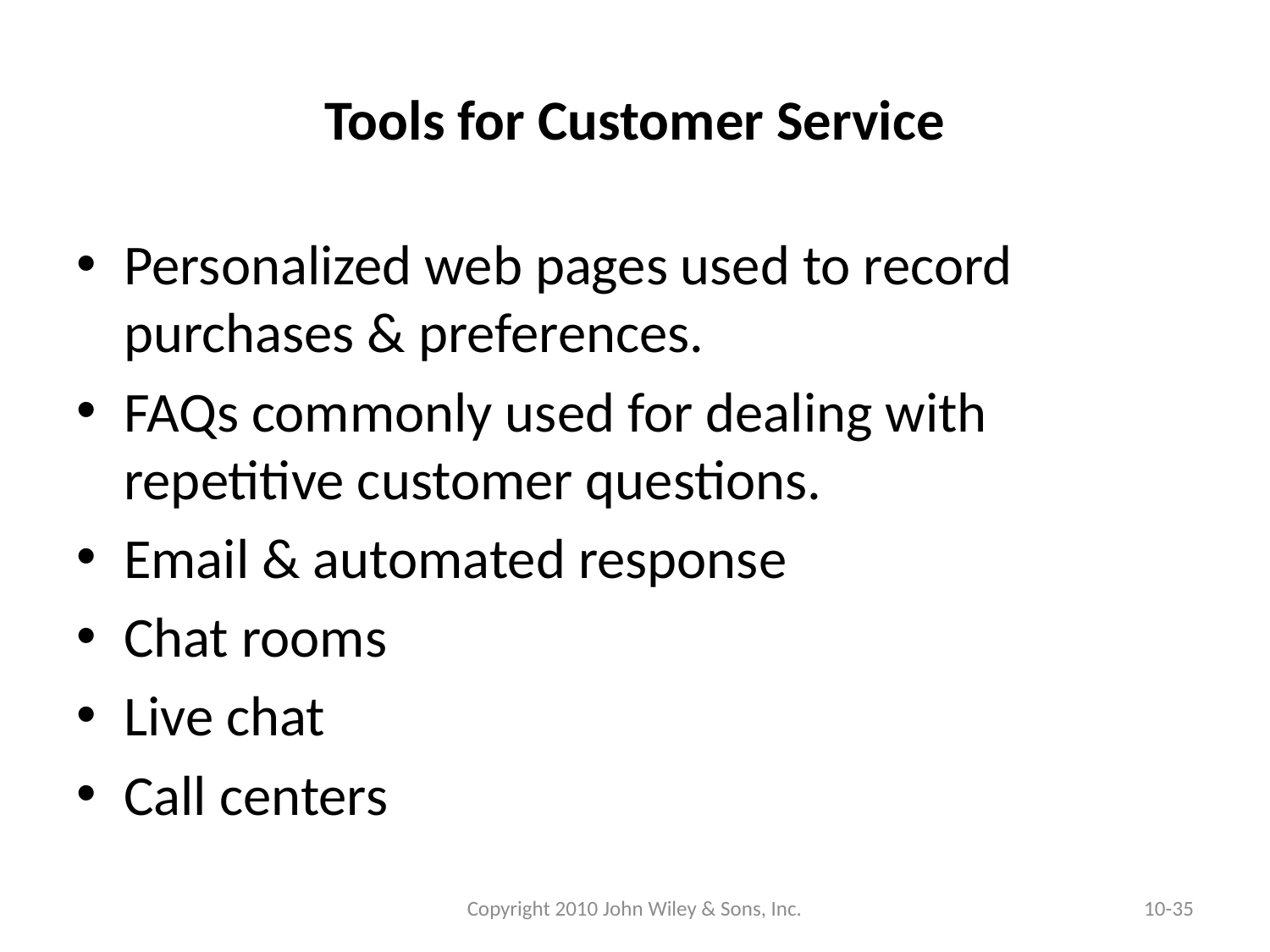

# Tools for Customer Service
Personalized web pages used to record purchases & preferences.
FAQs commonly used for dealing with repetitive customer questions.
Email & automated response
Chat rooms
Live chat
Call centers
Copyright 2010 John Wiley & Sons, Inc.
10-35